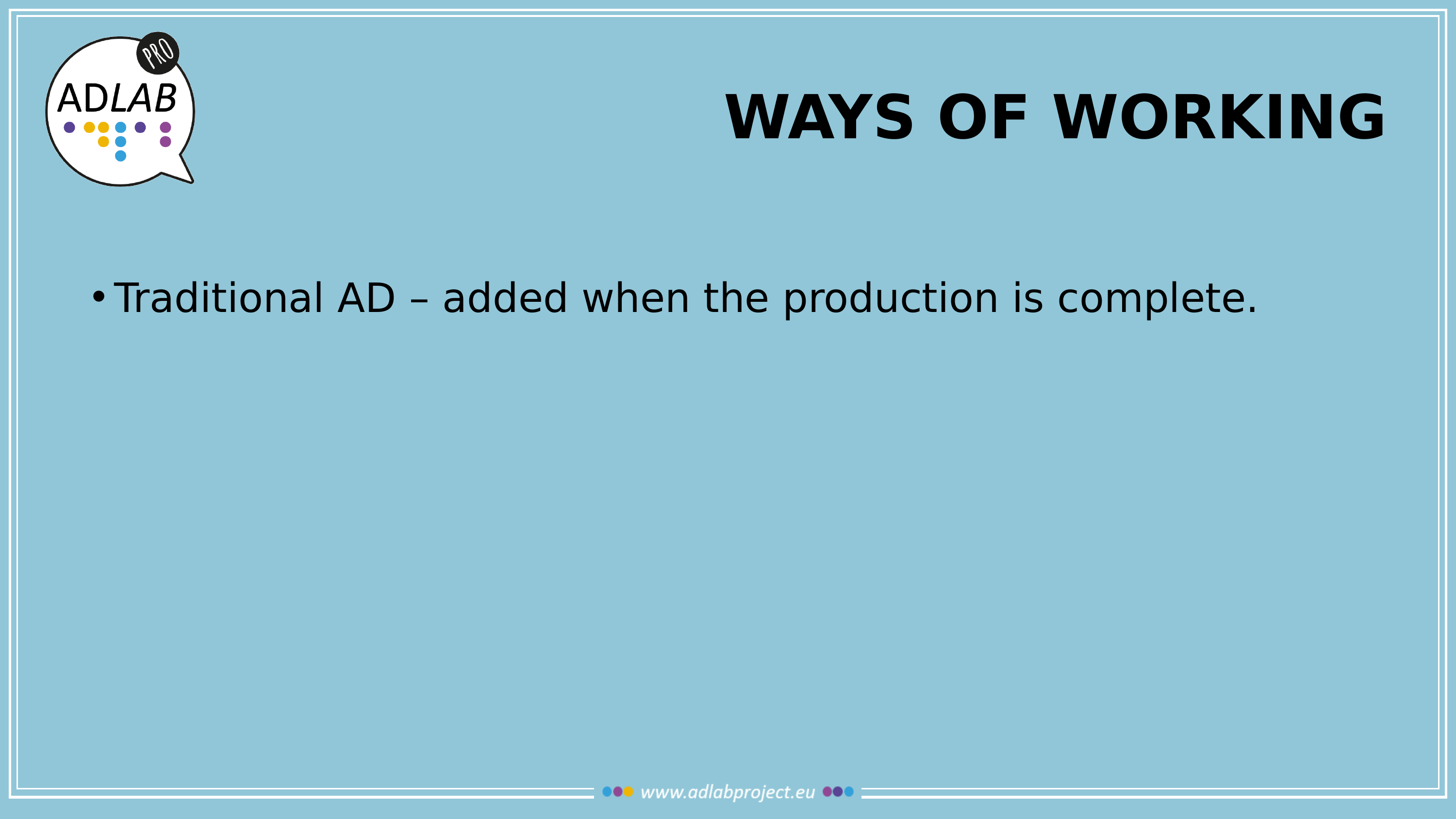

# Ways of working
Traditional AD – added when the production is complete.